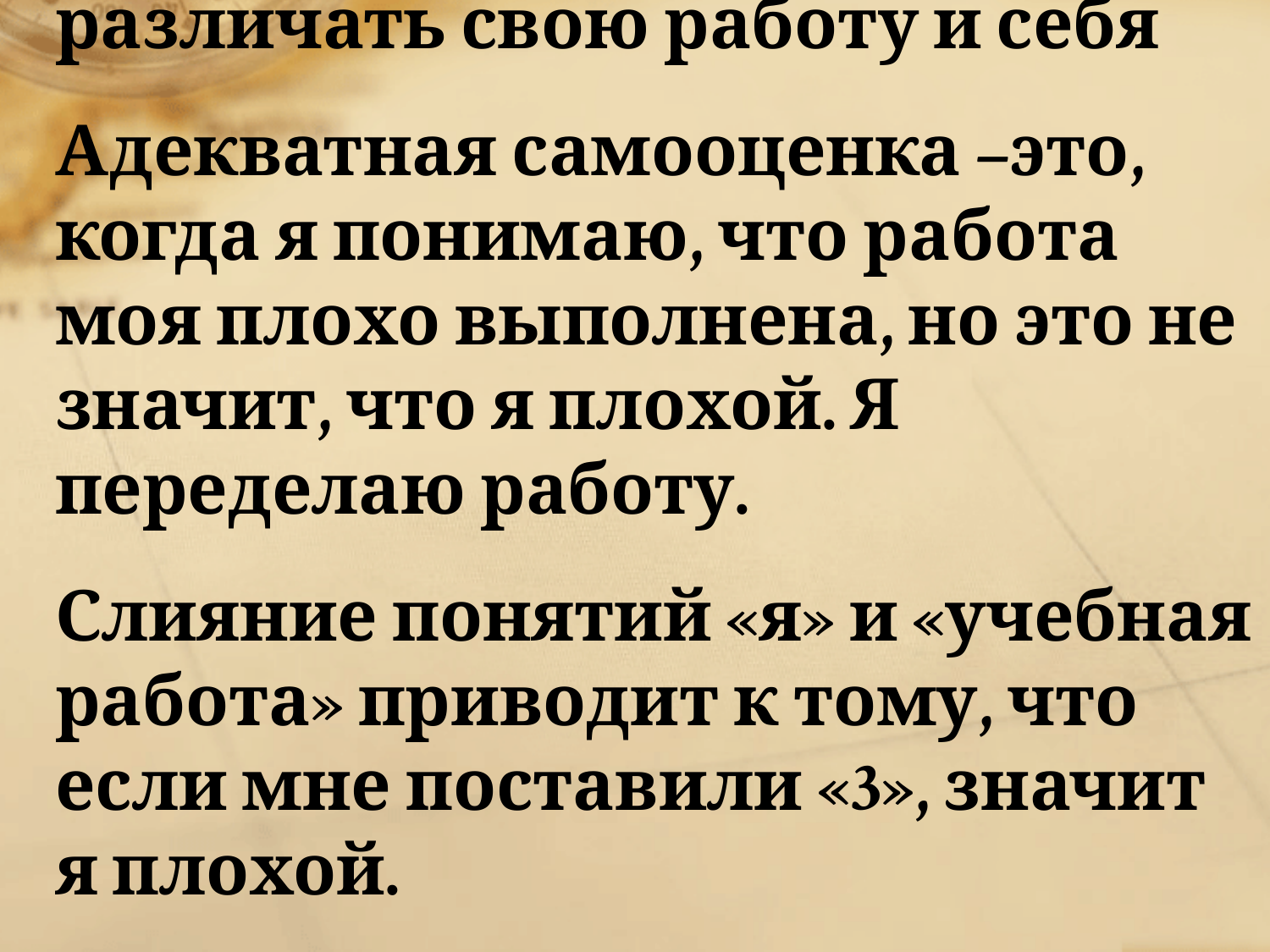

Обучающийся должен различать свою работу и себя
Адекватная самооценка –это, когда я понимаю, что работа моя плохо выполнена, но это не значит, что я плохой. Я переделаю работу.
Слияние понятий «я» и «учебная работа» приводит к тому, что если мне поставили «3», значит я плохой.
#